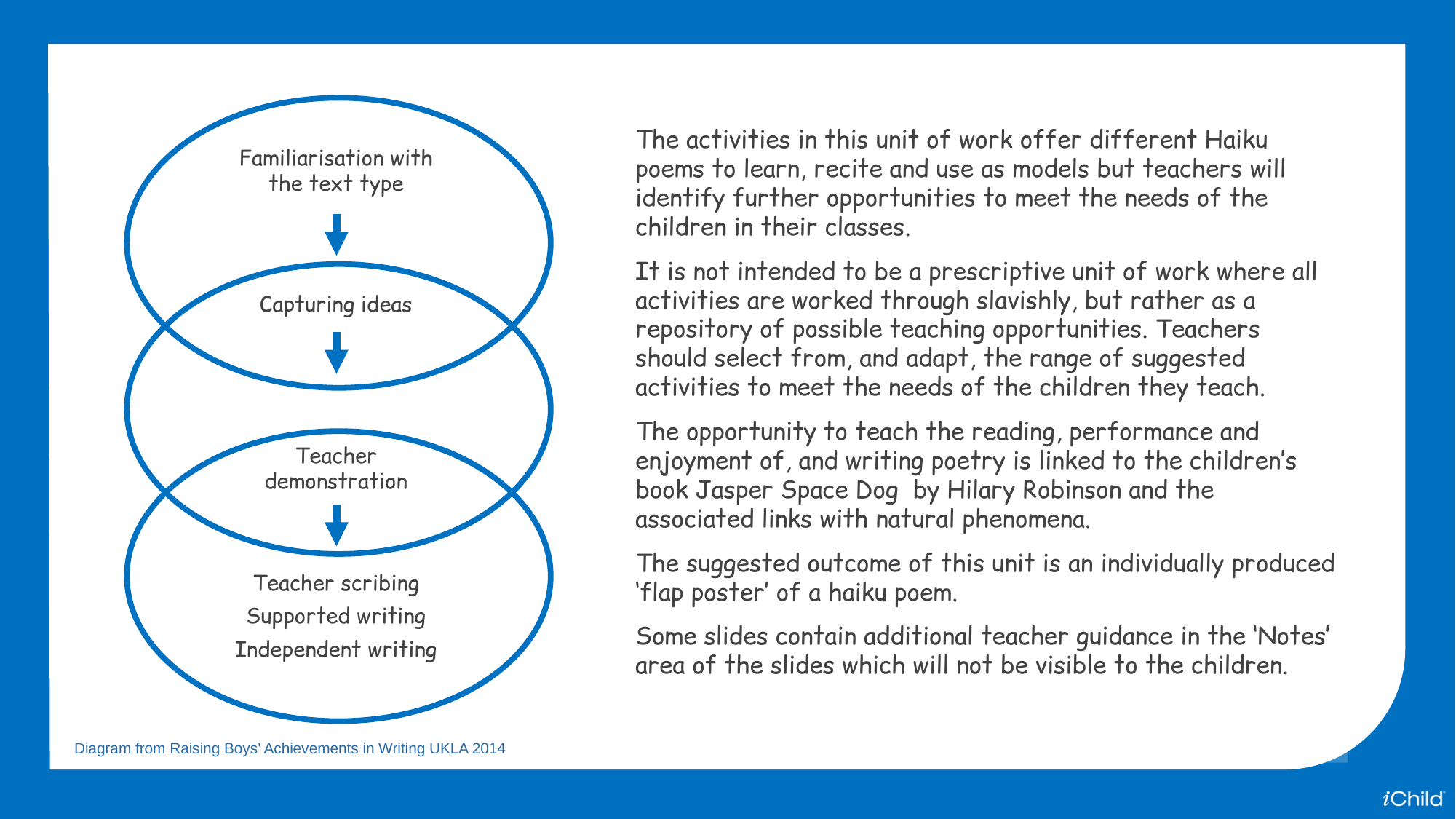

Familiarisation with
the text type

Capturing ideas

Teacher
demonstration
Teacher scribing
Supported writing
Independent writing
The activities in this unit of work offer different Haiku poems to learn, recite and use as models but teachers will identify further opportunities to meet the needs of the children in their classes.
It is not intended to be a prescriptive unit of work where all activities are worked through slavishly, but rather as a repository of possible teaching opportunities. Teachers should select from, and adapt, the range of suggested activities to meet the needs of the children they teach.
The opportunity to teach the reading, performance and enjoyment of, and writing poetry is linked to the children’s book Jasper Space Dog  by Hilary Robinson and the associated links with natural phenomena.
The suggested outcome of this unit is an individually produced ‘flap poster’ of a haiku poem.
Some slides contain additional teacher guidance in the ‘Notes’ area of the slides which will not be visible to the children.
Diagram from Raising Boys’ Achievements in Writing UKLA 2014